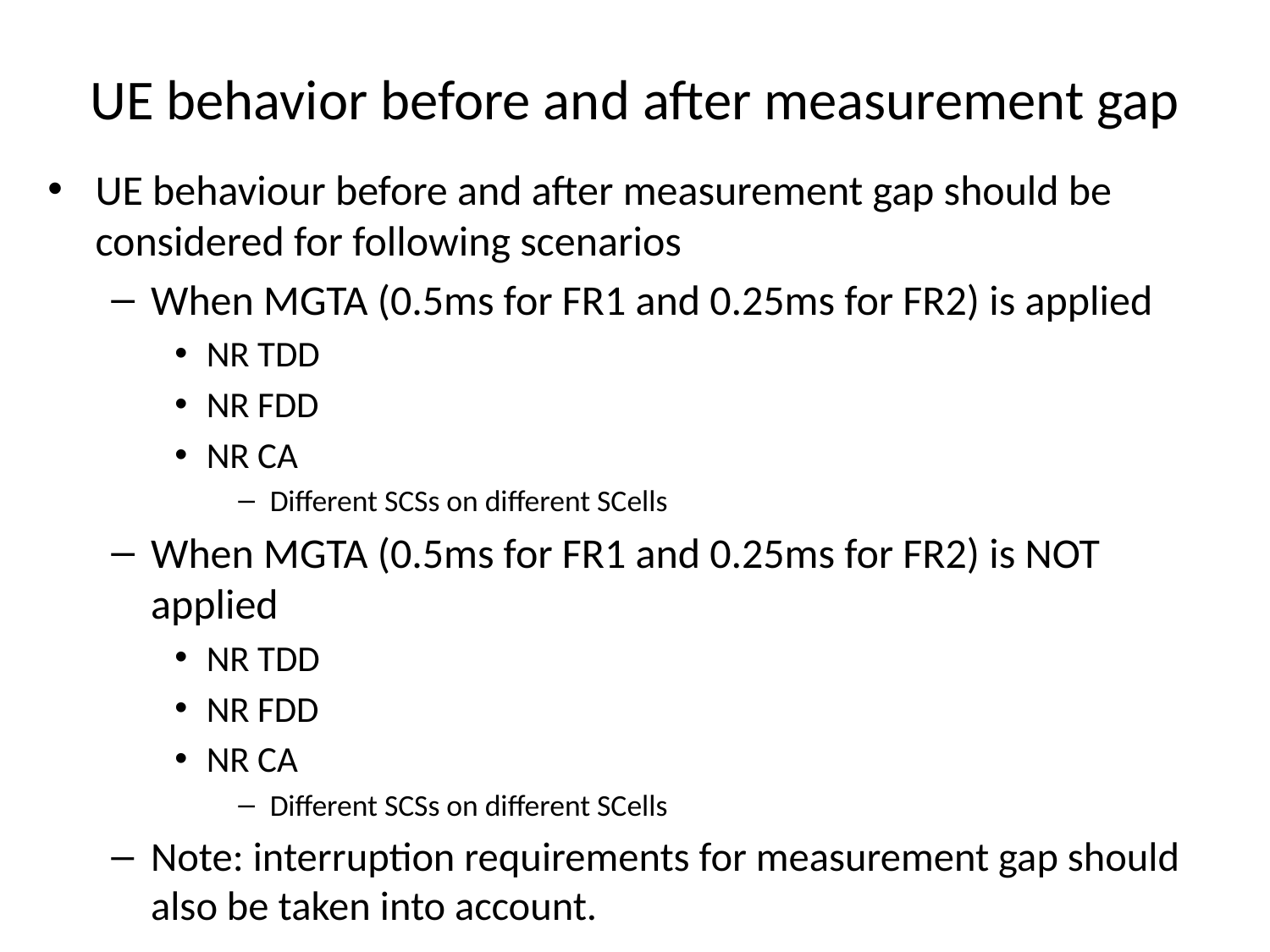

# UE behavior before and after measurement gap
UE behaviour before and after measurement gap should be considered for following scenarios
When MGTA (0.5ms for FR1 and 0.25ms for FR2) is applied
NR TDD
NR FDD
NR CA
Different SCSs on different SCells
When MGTA (0.5ms for FR1 and 0.25ms for FR2) is NOT applied
NR TDD
NR FDD
NR CA
Different SCSs on different SCells
Note: interruption requirements for measurement gap should also be taken into account.

6